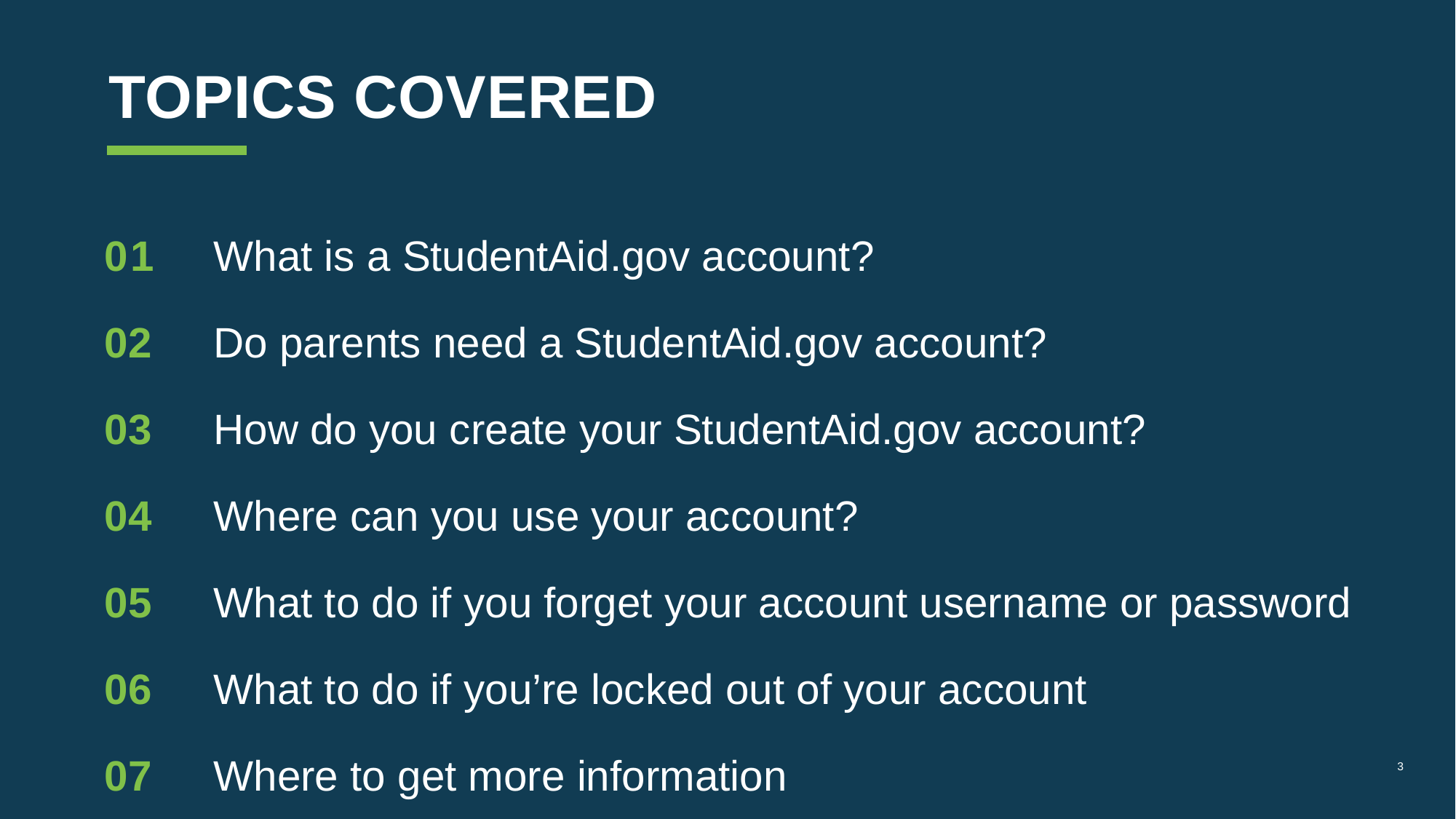

# Topics Covered
01 	What is a StudentAid.gov account?
02 	Do parents need a StudentAid.gov account?
03 	How do you create your StudentAid.gov account?
04 	Where can you use your account?
05 	What to do if you forget your account username or password
06	What to do if you’re locked out of your account
07	Where to get more information

3